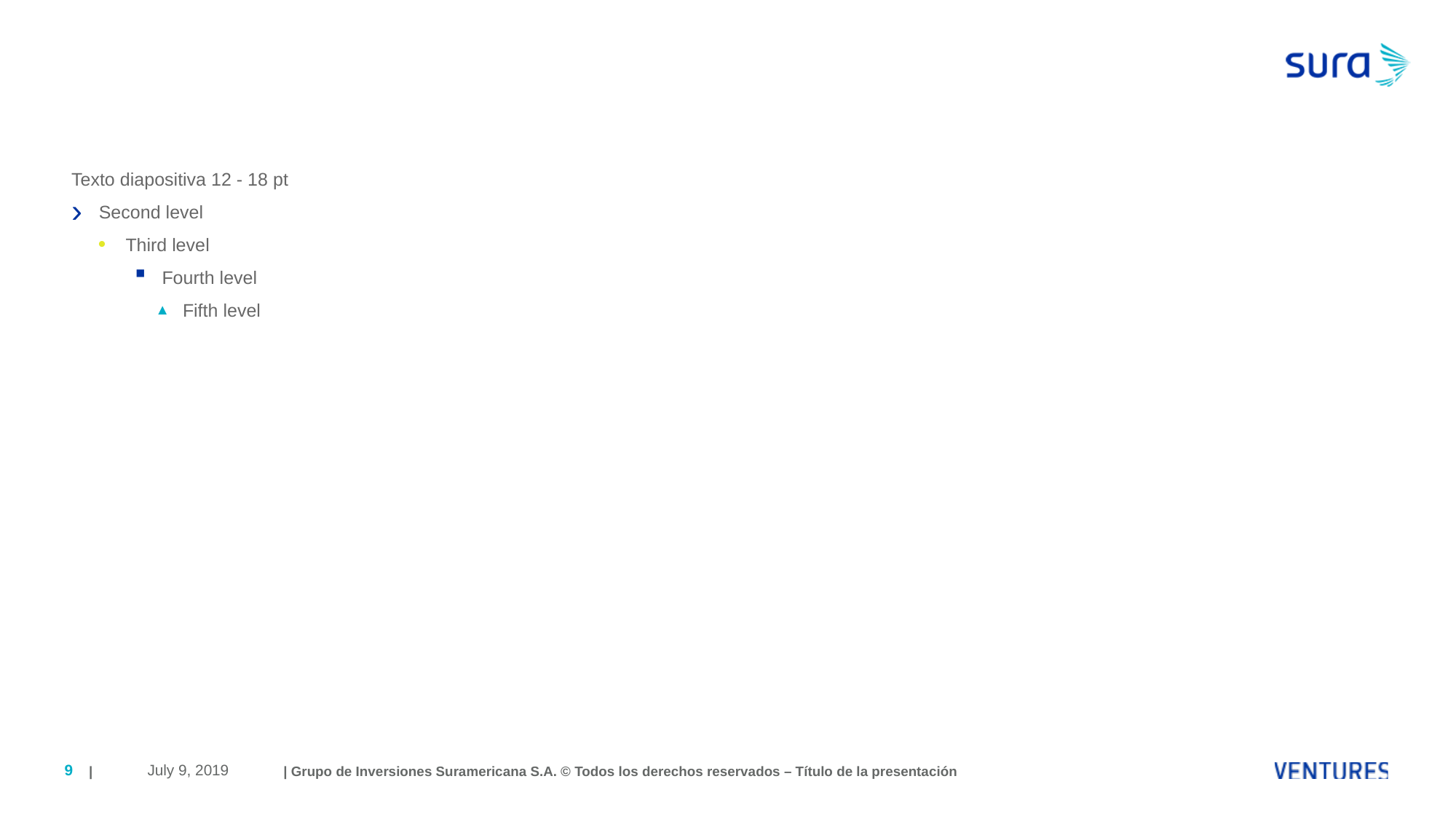

#
Texto diapositiva 12 - 18 pt
Second level
Third level
Fourth level
Fifth level

|                                                  | Grupo de Inversiones Suramericana S.A. © Todos los derechos reservados – Título de la presentación
9
July 9, 2019